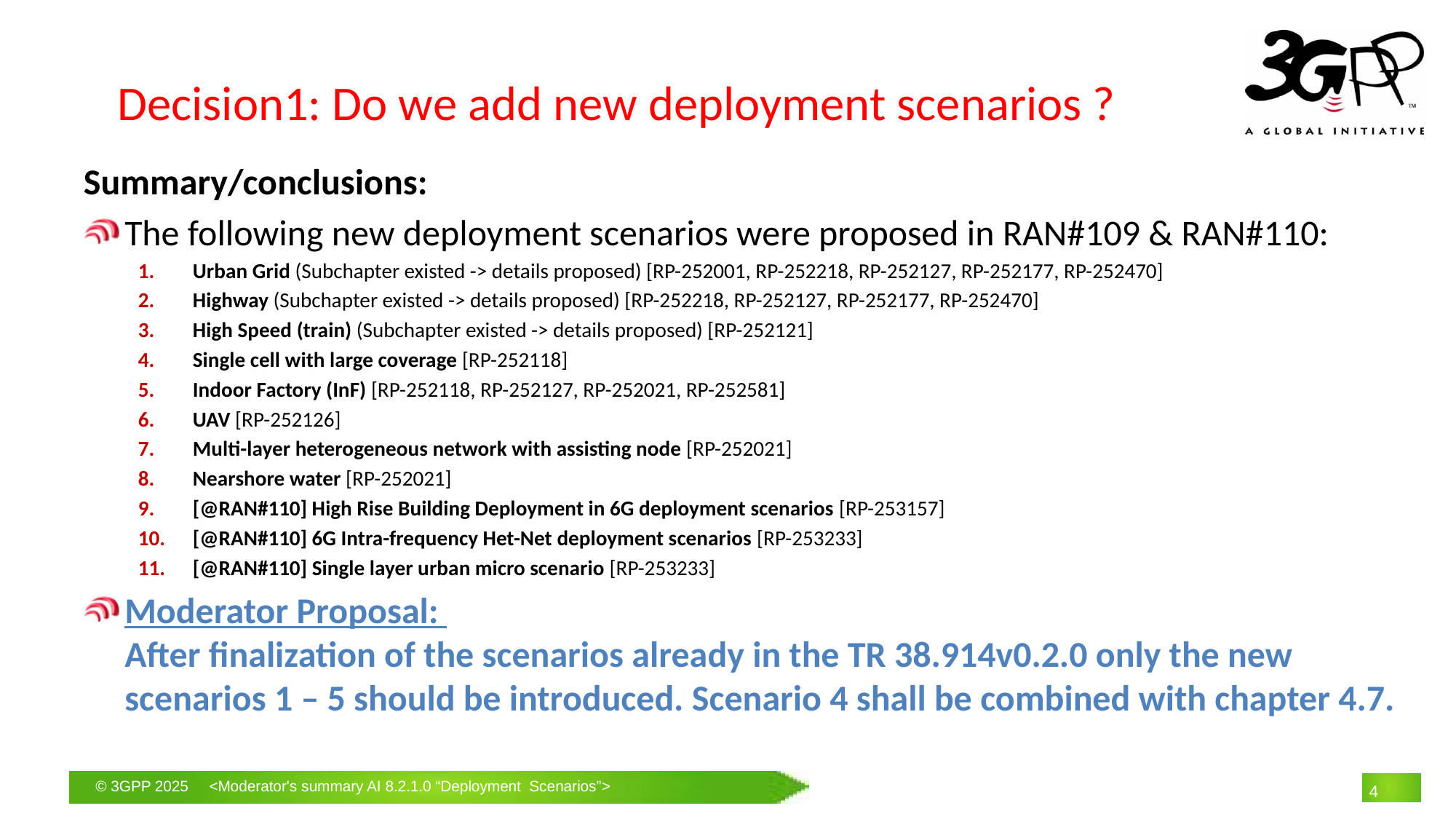

# Decision1: Do we add new deployment scenarios ?
Summary/conclusions:
The following new deployment scenarios were proposed in RAN#109 & RAN#110:
Urban Grid (Subchapter existed -> details proposed) [RP-252001, RP-252218, RP-252127, RP-252177, RP-252470]
Highway (Subchapter existed -> details proposed) [RP-252218, RP-252127, RP-252177, RP-252470]
High Speed (train) (Subchapter existed -> details proposed) [RP-252121]
Single cell with large coverage [RP-252118]
Indoor Factory (InF) [RP-252118, RP-252127, RP-252021, RP-252581]
UAV [RP-252126]
Multi-layer heterogeneous network with assisting node [RP-252021]
Nearshore water [RP-252021]
[@RAN#110] High Rise Building Deployment in 6G deployment scenarios [RP-253157]
[@RAN#110] 6G Intra-frequency Het-Net deployment scenarios [RP-253233]
[@RAN#110] Single layer urban micro scenario [RP-253233]
Moderator Proposal:
After finalization of the scenarios already in the TR 38.914v0.2.0 only the new scenarios 1 – 5 should be introduced. Scenario 4 shall be combined with chapter 4.7.

4